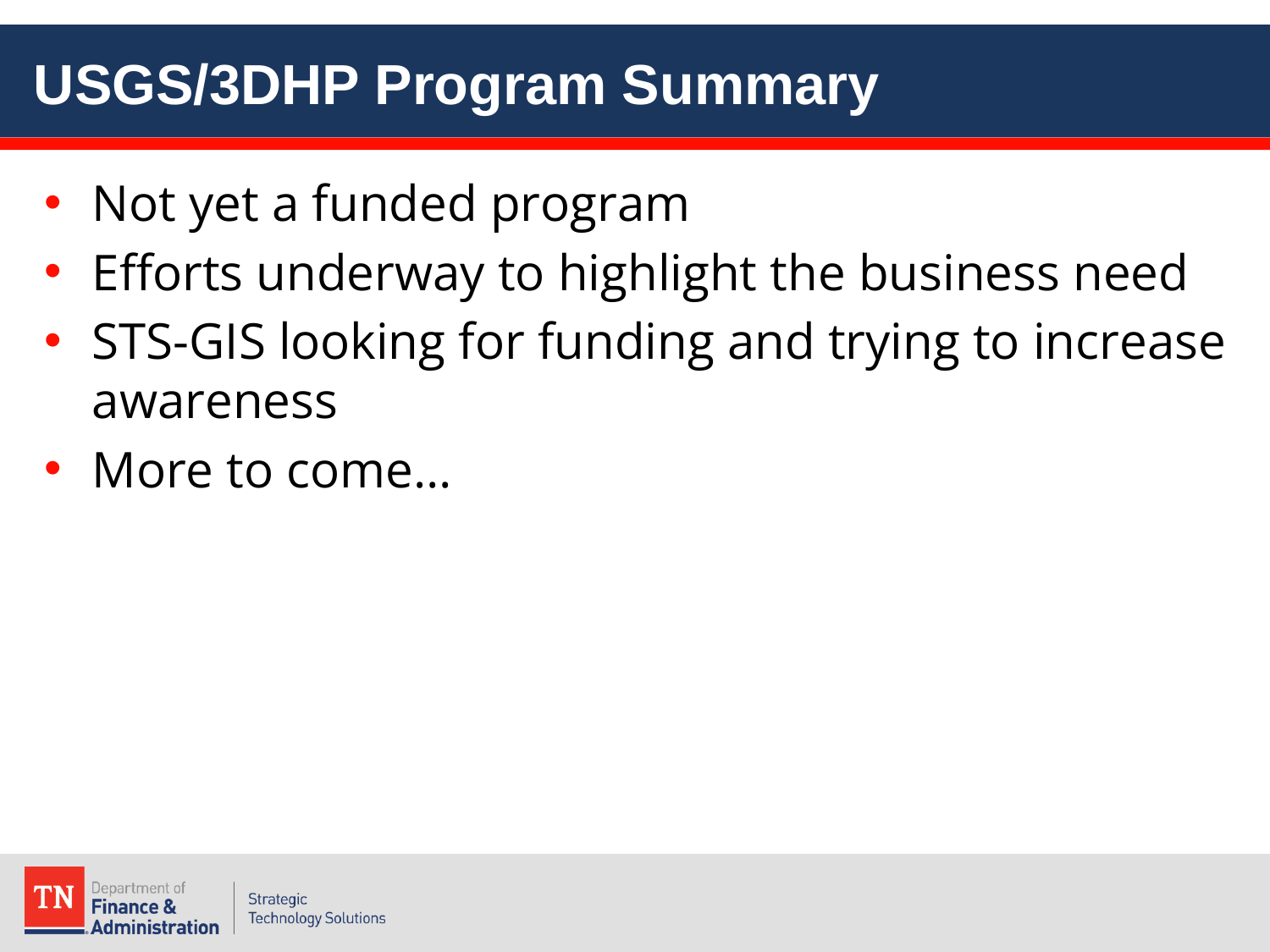

# USGS/3DHP Program Summary
Not yet a funded program
Efforts underway to highlight the business need
STS-GIS looking for funding and trying to increase awareness
More to come…